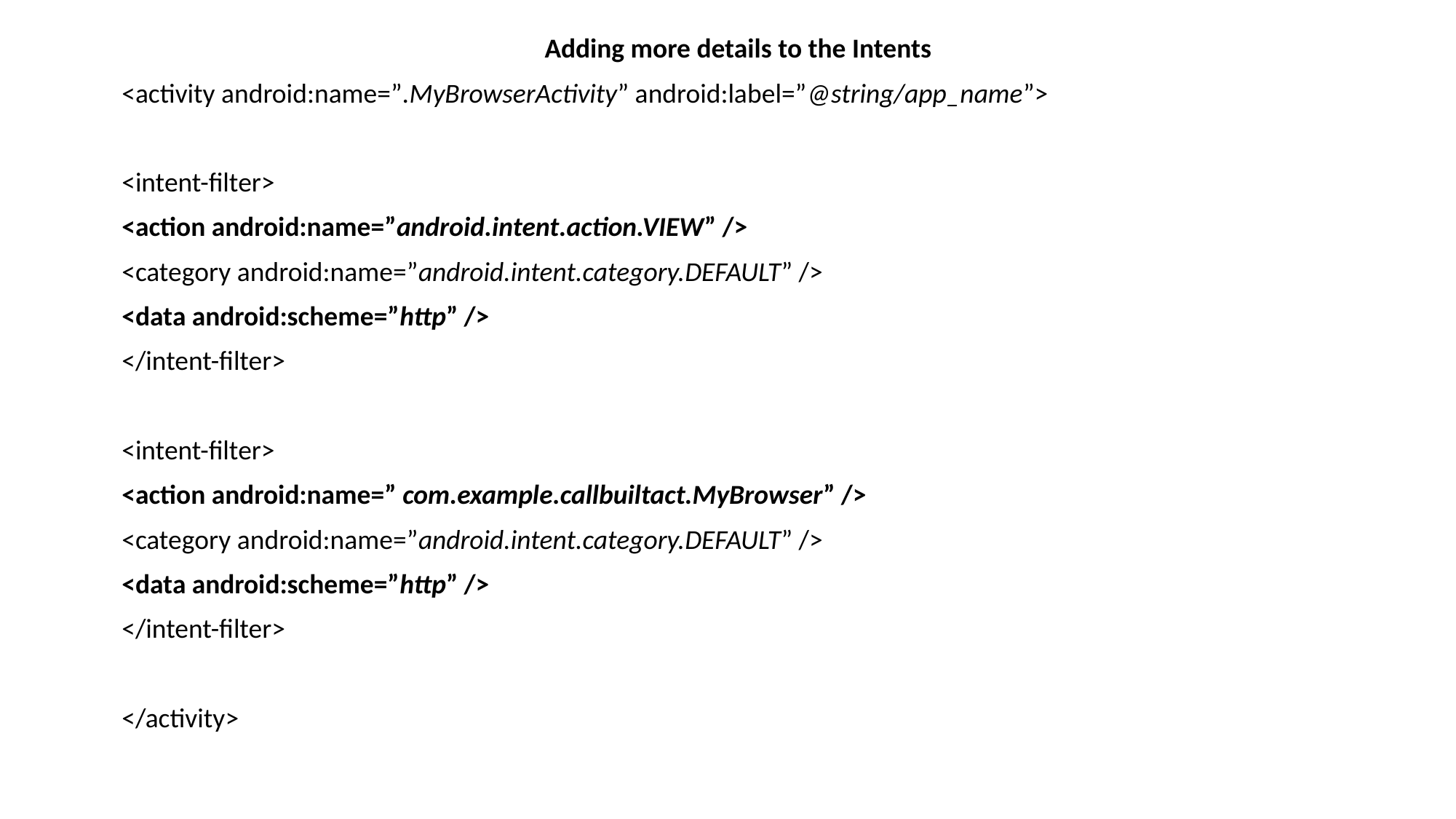

Adding more details to the Intents
<activity android:name=”.MyBrowserActivity” android:label=”@string/app_name”>

<intent-filter>
<action android:name=”android.intent.action.VIEW” />
<category android:name=”android.intent.category.DEFAULT” />
<data android:scheme=”http” />
</intent-filter>

<intent-filter>
<action android:name=” com.example.callbuiltact.MyBrowser” />
<category android:name=”android.intent.category.DEFAULT” />
<data android:scheme=”http” />
</intent-filter>

</activity>